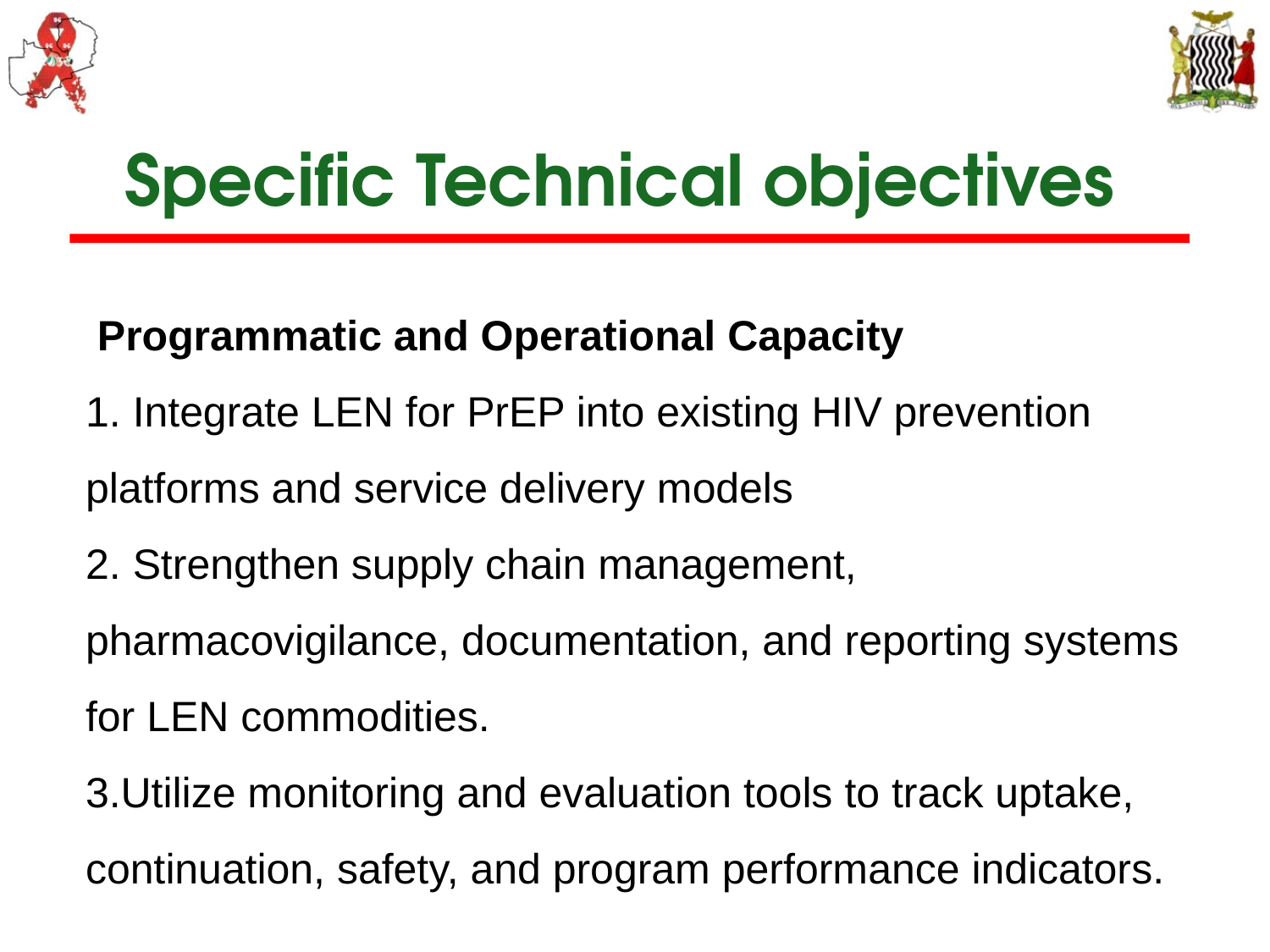

# Specific Technical objectives
Programmatic and Operational Capacity
1. Integrate LEN for PrEP into existing HIV prevention platforms and service delivery models
2. Strengthen supply chain management, pharmacovigilance, documentation, and reporting systems for LEN commodities.
3.Utilize monitoring and evaluation tools to track uptake, continuation, safety, and program performance indicators.